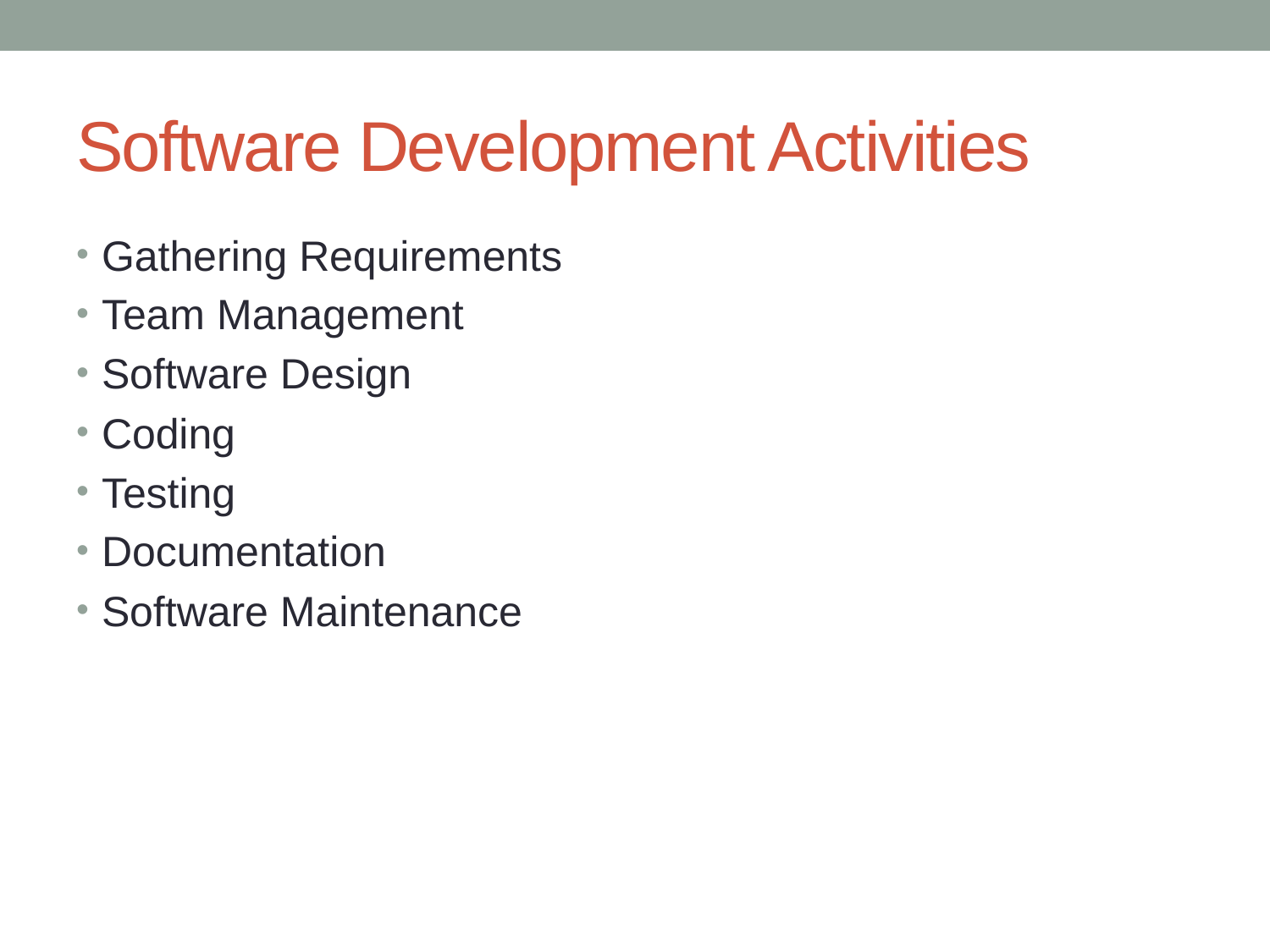

# Software Development Activities
Gathering Requirements
Team Management
Software Design
Coding
Testing
Documentation
Software Maintenance